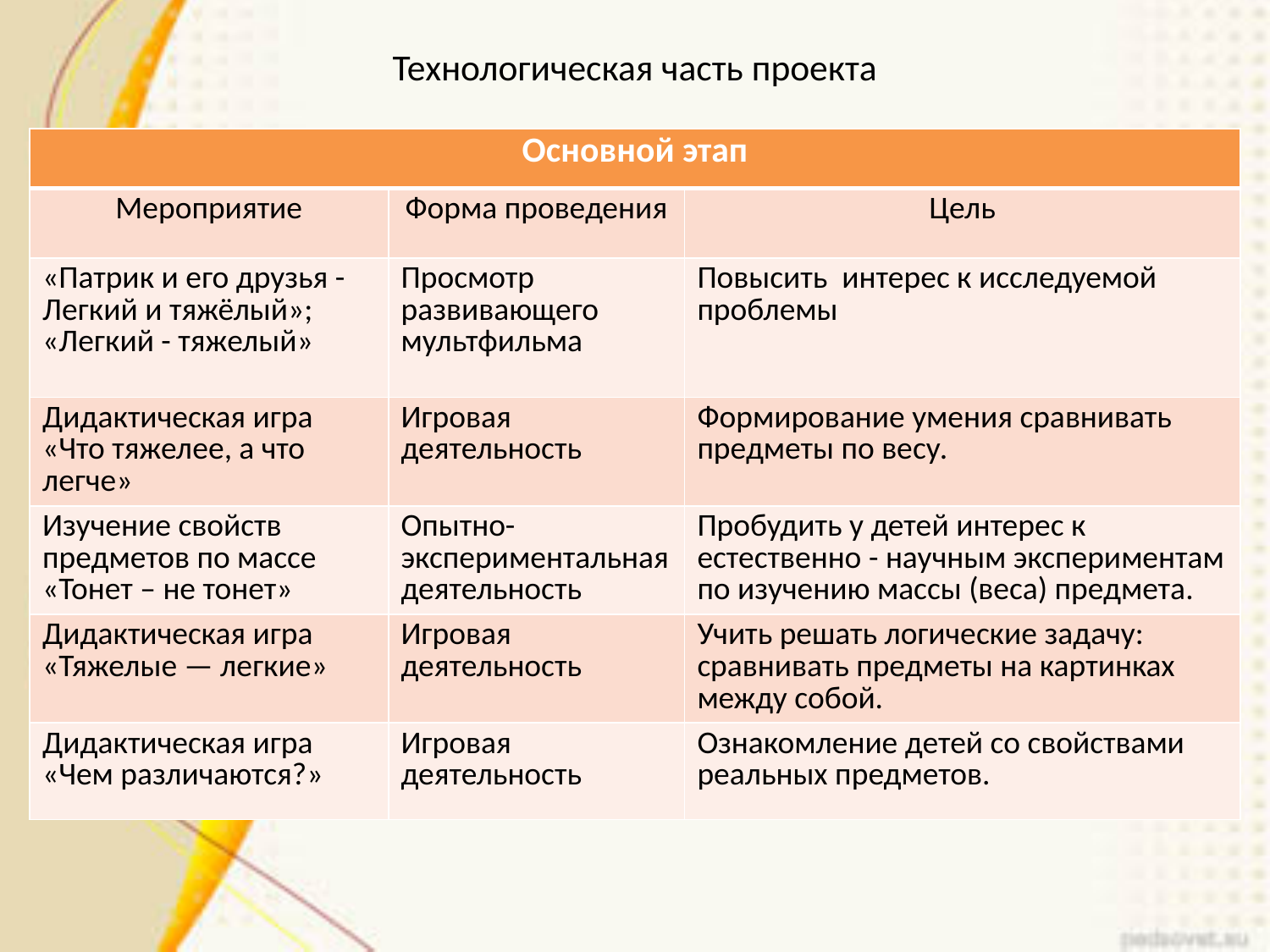

Технологическая часть проекта
| Основной этап |  |  |
| --- | --- | --- |
| Мероприятие | Форма проведения | Цель |
| «Патрик и его друзья -Легкий и тяжёлый»; «Легкий - тяжелый» | Просмотр развивающего мультфильма | Повысить интерес к исследуемой проблемы |
| Дидактическая игра «Что тяжелее, а что легче» | Игровая деятельность | Формирование умения сравнивать предметы по весу. |
| Изучение свойств предметов по массе «Тонет – не тонет» | Опытно-экспериментальная деятельность | Пробудить у детей интерес к естественно - научным экспериментам по изучению массы (веса) предмета. |
| Дидактическая игра «Тяжелые — легкие» | Игровая деятельность | Учить решать логические задачу: сравнивать предметы на картинках между собой. |
| Дидактическая игра «Чем различаются?» | Игровая деятельность | Ознакомление детей со свойствами реальных предметов. |